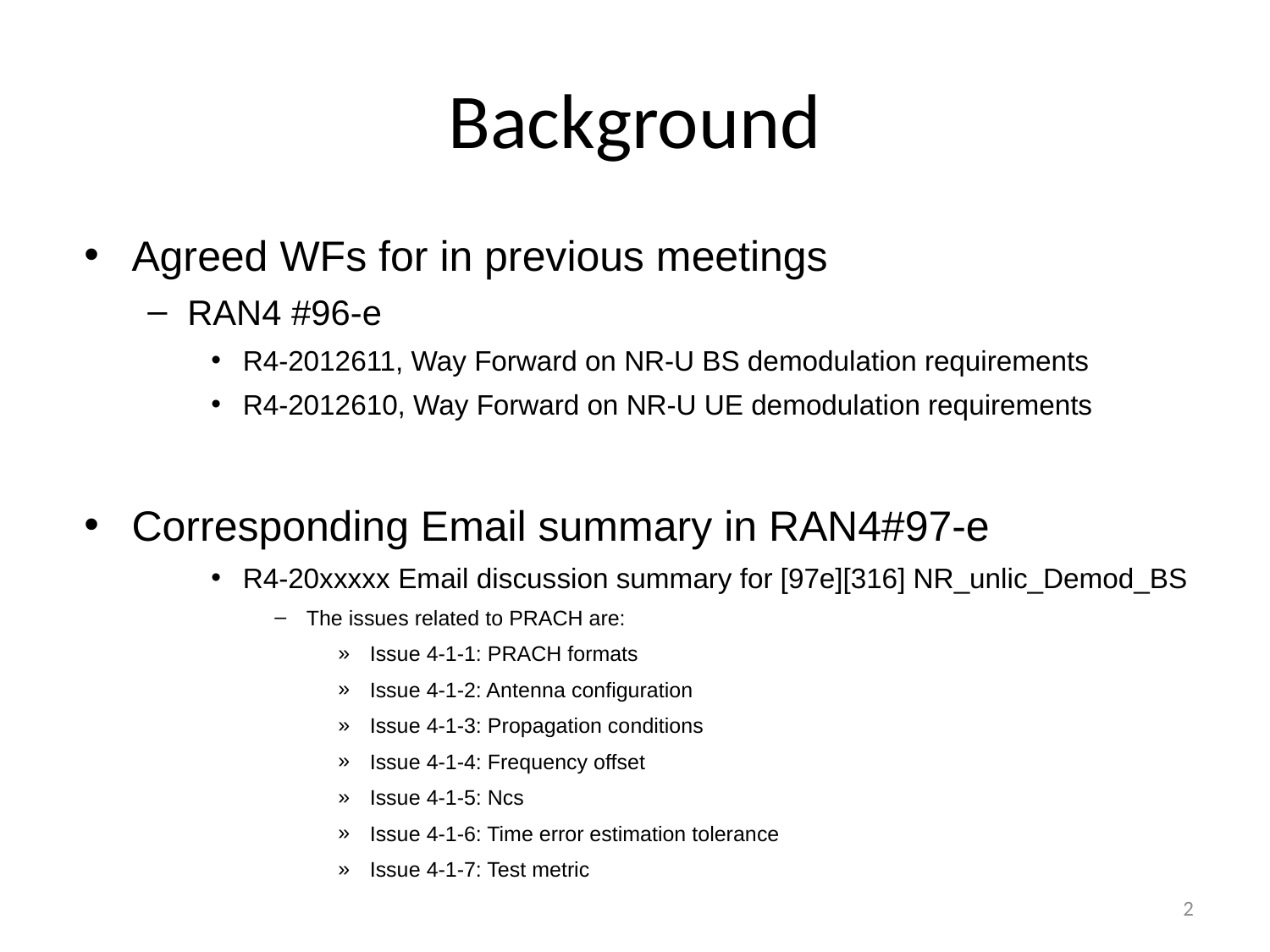

# Background
Agreed WFs for in previous meetings
RAN4 #96-e
R4-2012611, Way Forward on NR-U BS demodulation requirements
R4-2012610, Way Forward on NR-U UE demodulation requirements

Corresponding Email summary in RAN4#97-e
R4-20xxxxx Email discussion summary for [97e][316] NR_unlic_Demod_BS
The issues related to PRACH are:
Issue 4-1-1: PRACH formats
Issue 4-1-2: Antenna configuration
Issue 4-1-3: Propagation conditions
Issue 4-1-4: Frequency offset
Issue 4-1-5: Ncs
Issue 4-1-6: Time error estimation tolerance
Issue 4-1-7: Test metric
2